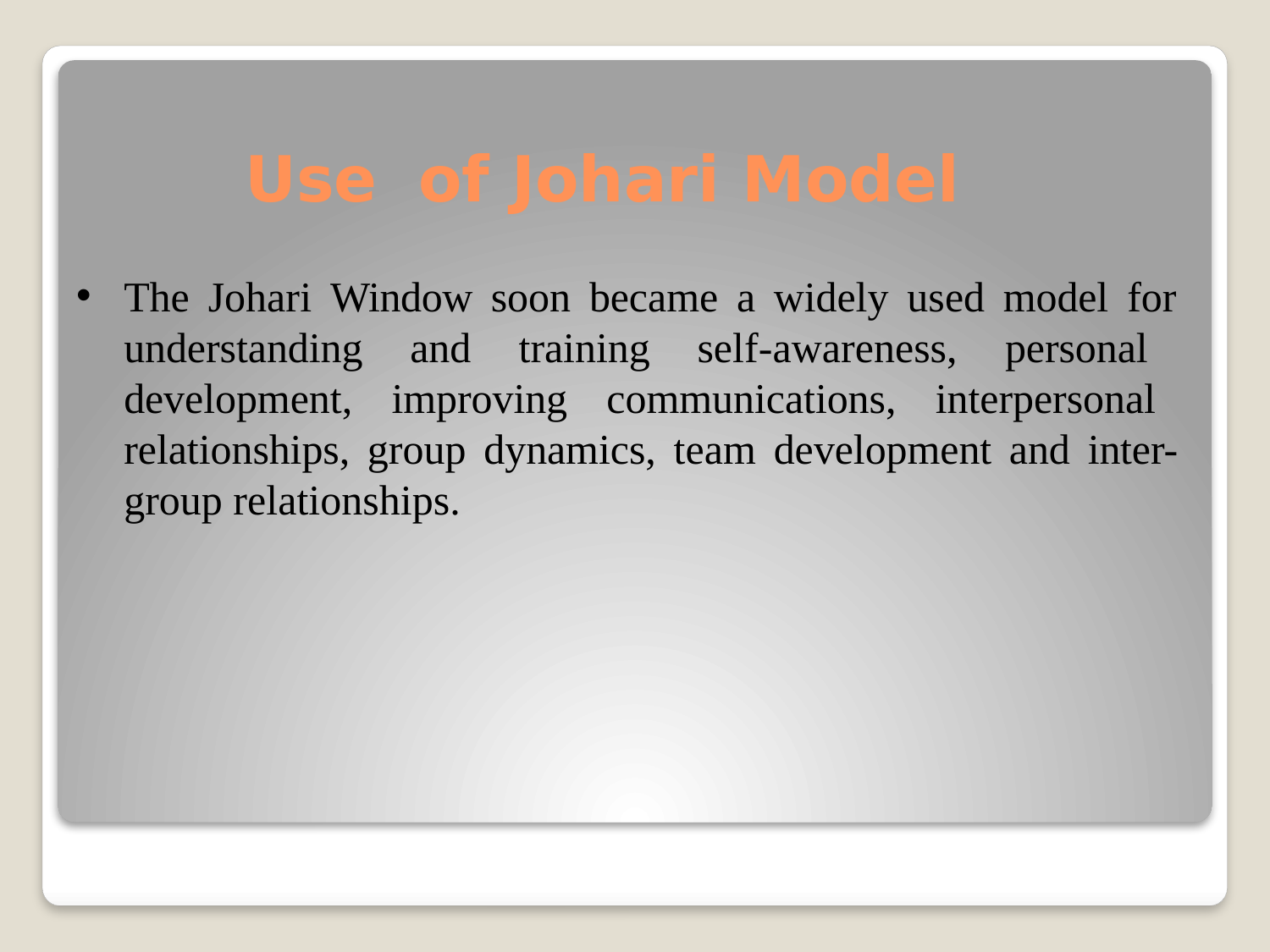

# Use	of Johari Model
The Johari Window soon became a widely used model for  understanding and training self-awareness, personal  development, improving communications, interpersonal  relationships, group dynamics, team development and inter-  group relationships.